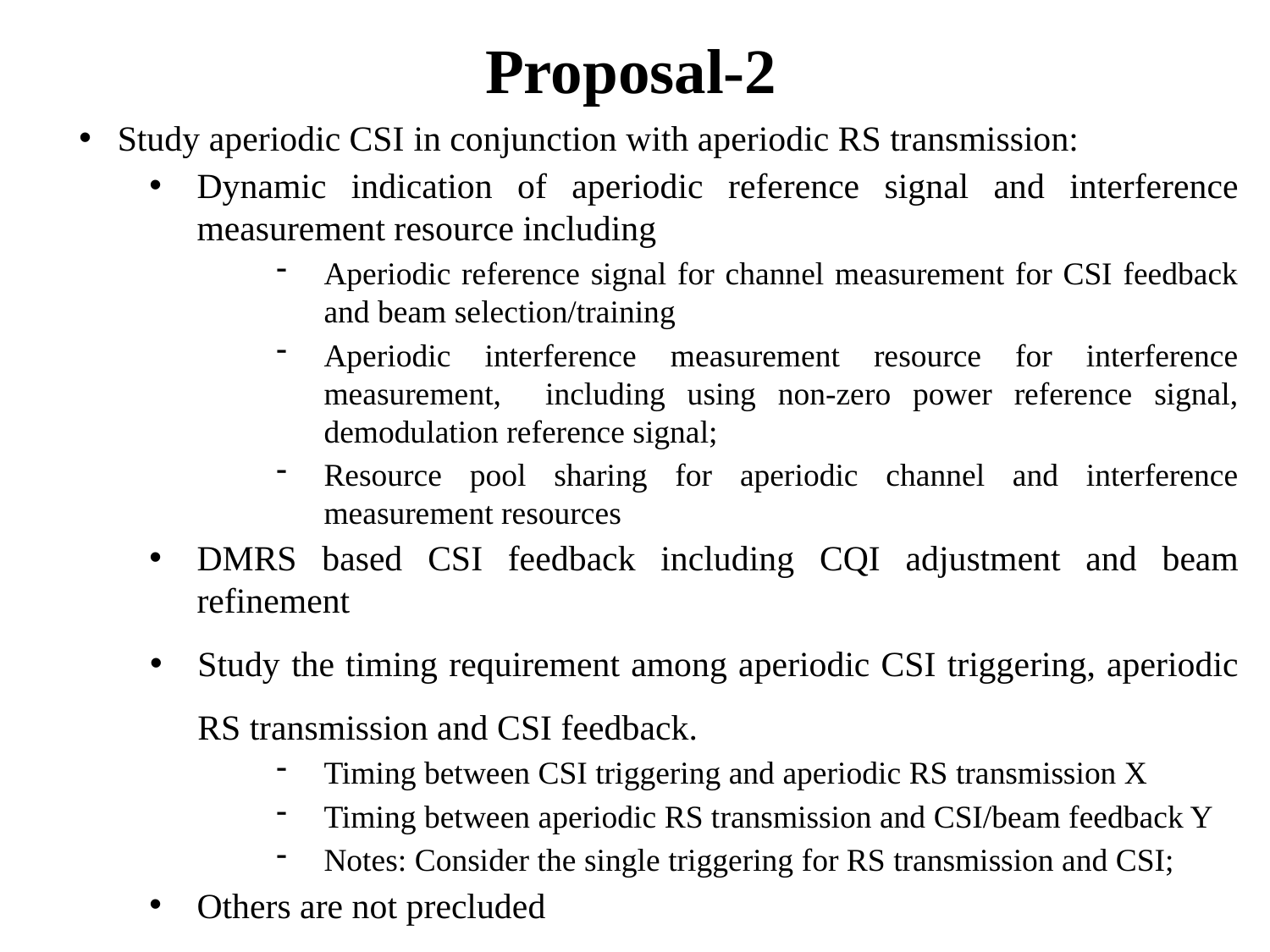

# Proposal-2
Study aperiodic CSI in conjunction with aperiodic RS transmission:
Dynamic indication of aperiodic reference signal and interference measurement resource including
Aperiodic reference signal for channel measurement for CSI feedback and beam selection/training
Aperiodic interference measurement resource for interference measurement,  including using non-zero power reference signal, demodulation reference signal;
Resource pool sharing for aperiodic channel and interference measurement resources
DMRS based CSI feedback including CQI adjustment and beam refinement
Study the timing requirement among aperiodic CSI triggering, aperiodic RS transmission and CSI feedback.
Timing between CSI triggering and aperiodic RS transmission X
Timing between aperiodic RS transmission and CSI/beam feedback Y
Notes: Consider the single triggering for RS transmission and CSI;
Others are not precluded